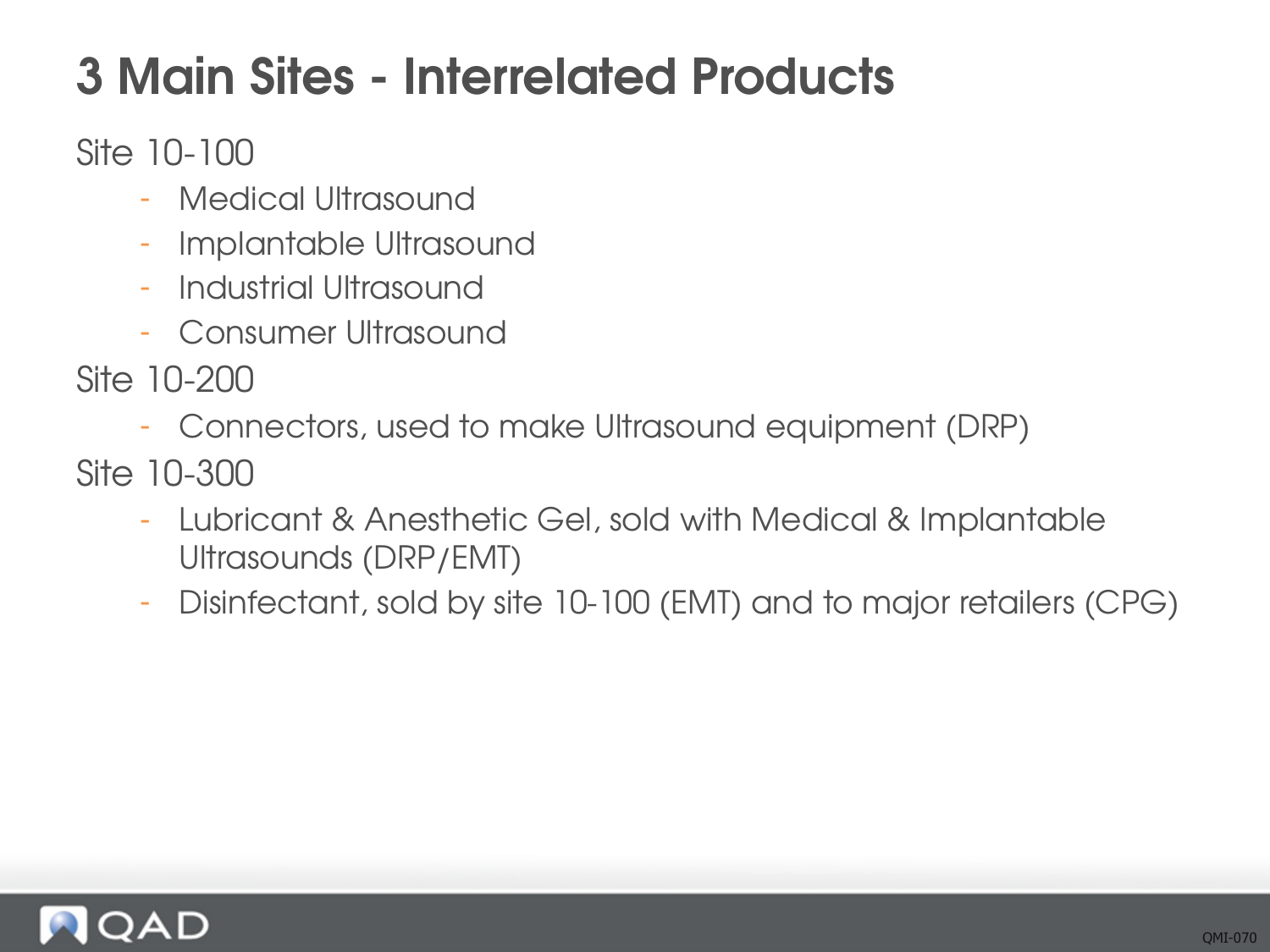

# 3 Main Sites - Interrelated Products
Site 10-100
Medical Ultrasound
Implantable Ultrasound
Industrial Ultrasound
Consumer Ultrasound
Site 10-200
Connectors, used to make Ultrasound equipment (DRP)
Site 10-300
Lubricant & Anesthetic Gel, sold with Medical & Implantable Ultrasounds (DRP/EMT)
Disinfectant, sold by site 10-100 (EMT) and to major retailers (CPG)
QMI-070